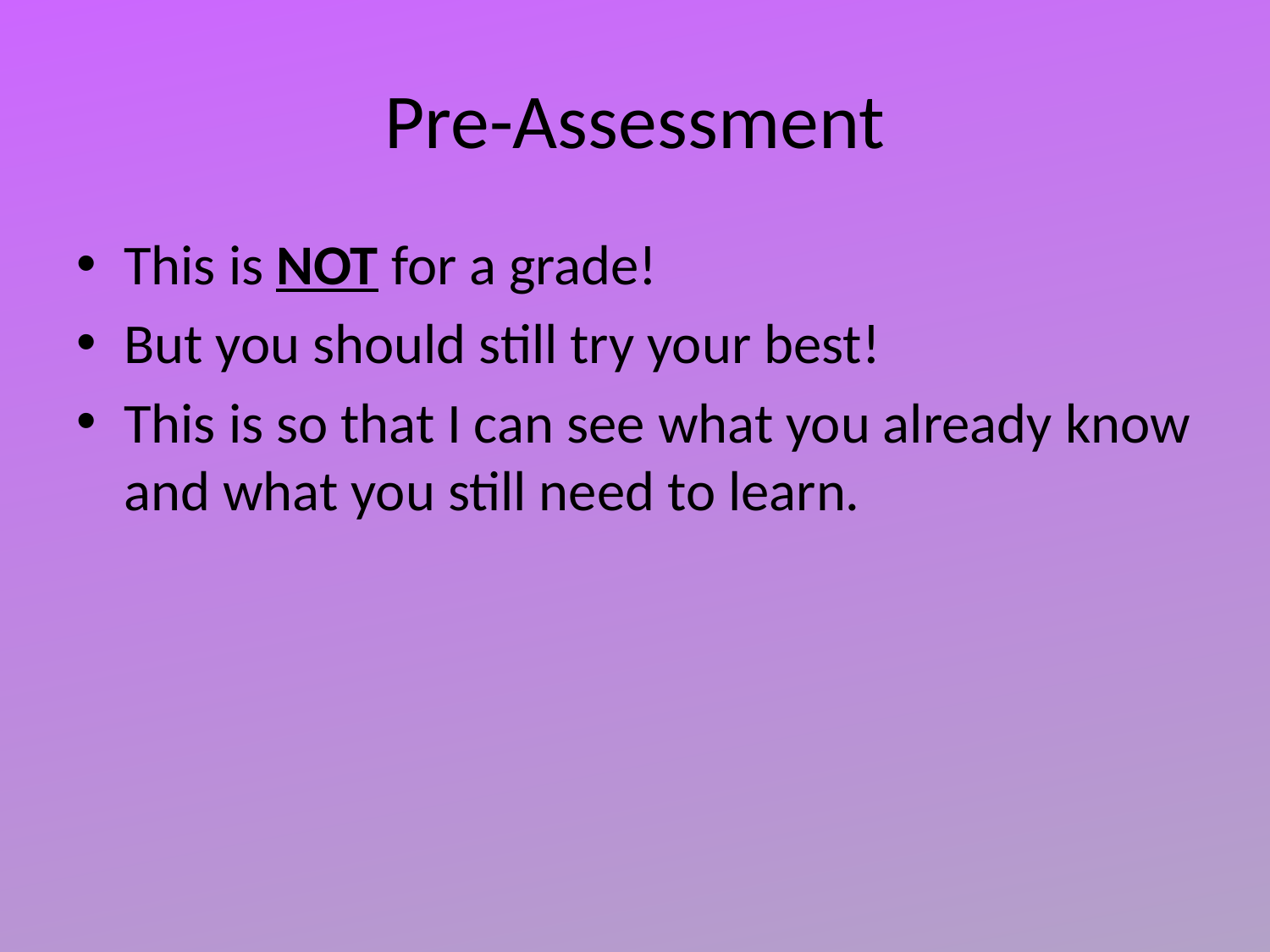

# Pre-Assessment
This is NOT for a grade!
But you should still try your best!
This is so that I can see what you already know and what you still need to learn.